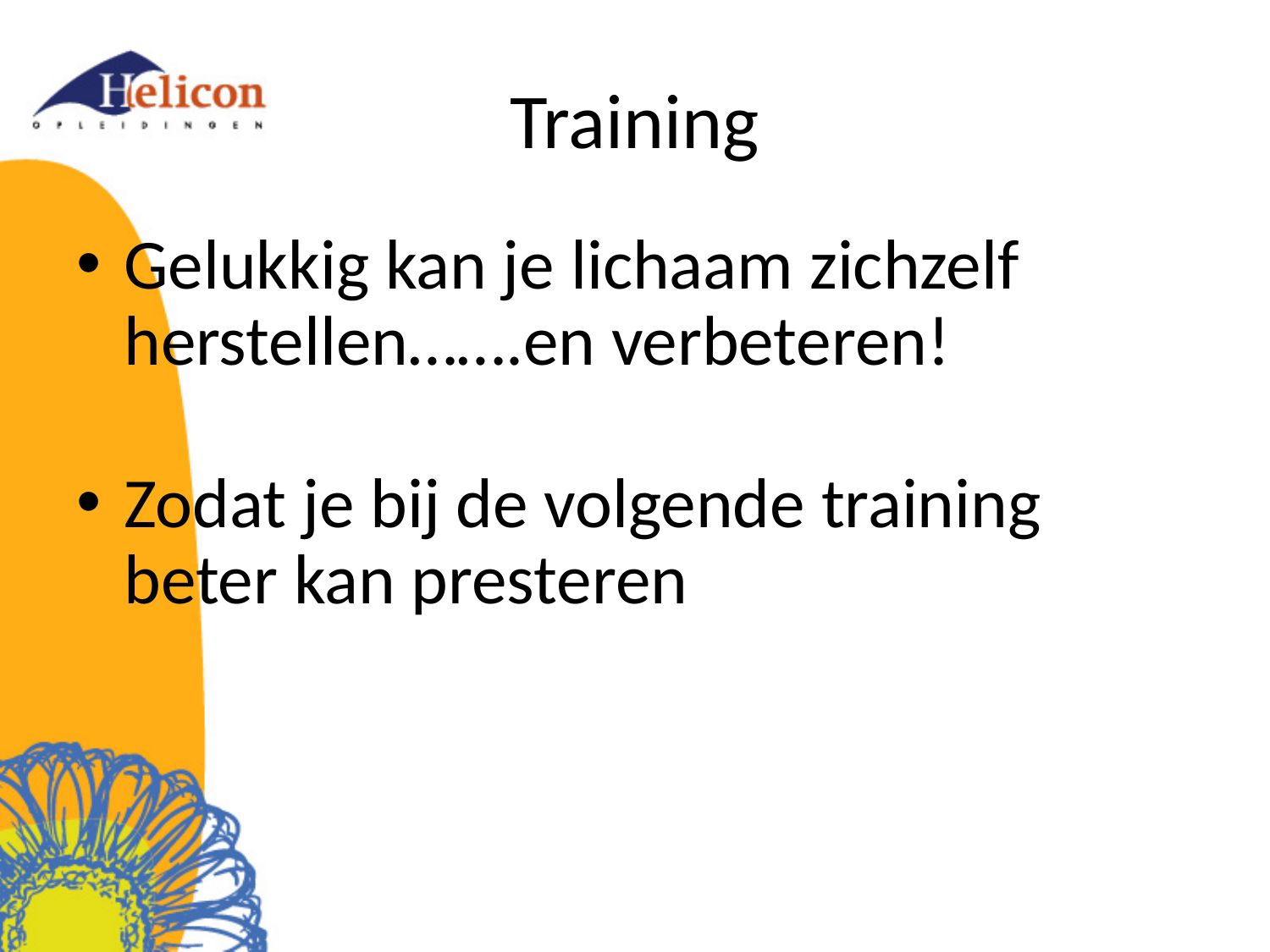

# Training
Gelukkig kan je lichaam zichzelf herstellen…….en verbeteren!

Zodat je bij de volgende training beter kan presteren